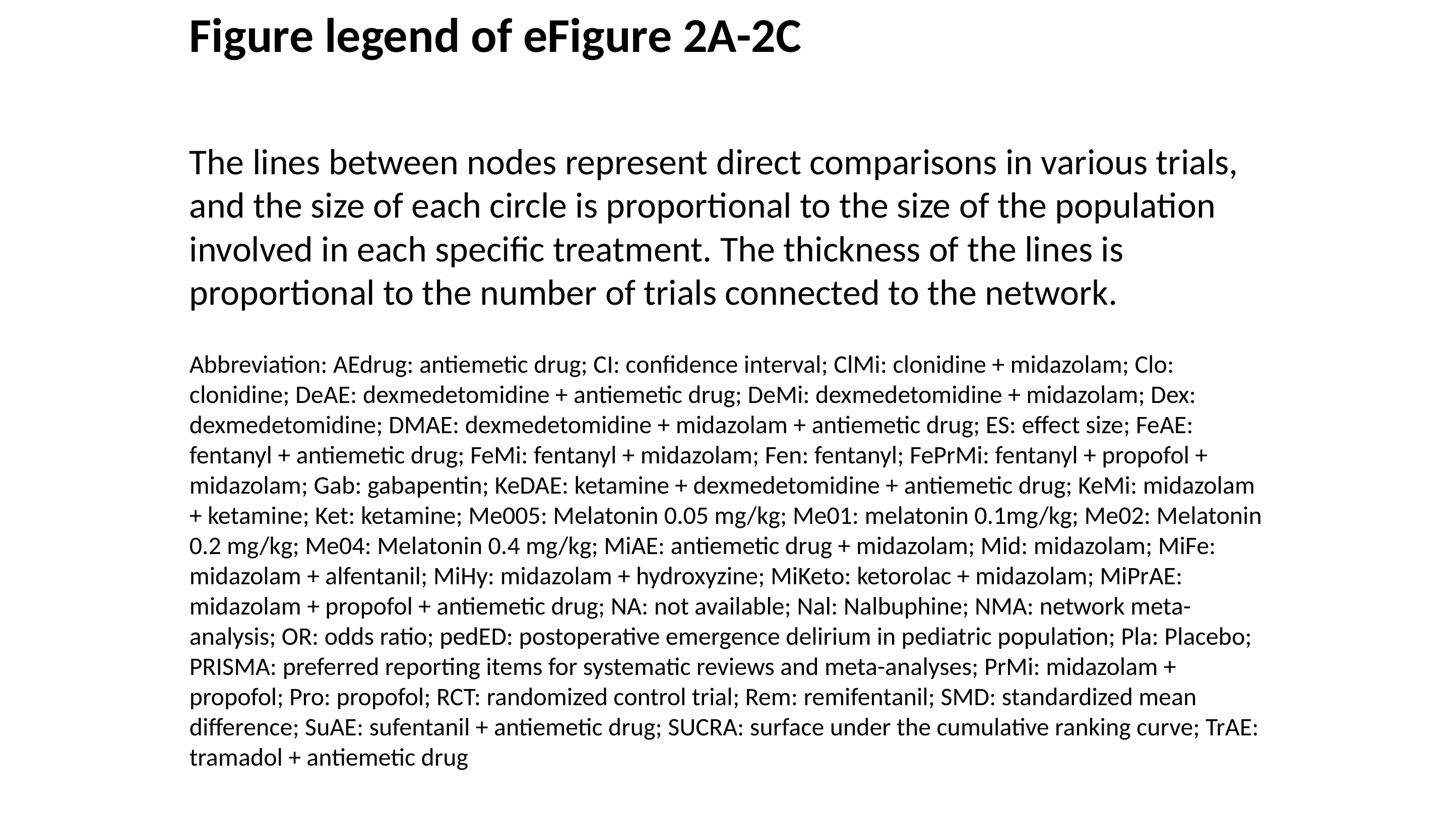

Figure legend of eFigure 2A-2C
The lines between nodes represent direct comparisons in various trials, and the size of each circle is proportional to the size of the population involved in each specific treatment. The thickness of the lines is proportional to the number of trials connected to the network.
Abbreviation: AEdrug: antiemetic drug; CI: confidence interval; ClMi: clonidine + midazolam; Clo: clonidine; DeAE: dexmedetomidine + antiemetic drug; DeMi: dexmedetomidine + midazolam; Dex: dexmedetomidine; DMAE: dexmedetomidine + midazolam + antiemetic drug; ES: effect size; FeAE: fentanyl + antiemetic drug; FeMi: fentanyl + midazolam; Fen: fentanyl; FePrMi: fentanyl + propofol + midazolam; Gab: gabapentin; KeDAE: ketamine + dexmedetomidine + antiemetic drug; KeMi: midazolam + ketamine; Ket: ketamine; Me005: Melatonin 0.05 mg/kg; Me01: melatonin 0.1mg/kg; Me02: Melatonin 0.2 mg/kg; Me04: Melatonin 0.4 mg/kg; MiAE: antiemetic drug + midazolam; Mid: midazolam; MiFe: midazolam + alfentanil; MiHy: midazolam + hydroxyzine; MiKeto: ketorolac + midazolam; MiPrAE: midazolam + propofol + antiemetic drug; NA: not available; Nal: Nalbuphine; NMA: network meta-analysis; OR: odds ratio; pedED: postoperative emergence delirium in pediatric population; Pla: Placebo; PRISMA: preferred reporting items for systematic reviews and meta-analyses; PrMi: midazolam + propofol; Pro: propofol; RCT: randomized control trial; Rem: remifentanil; SMD: standardized mean difference; SuAE: sufentanil + antiemetic drug; SUCRA: surface under the cumulative ranking curve; TrAE: tramadol + antiemetic drug